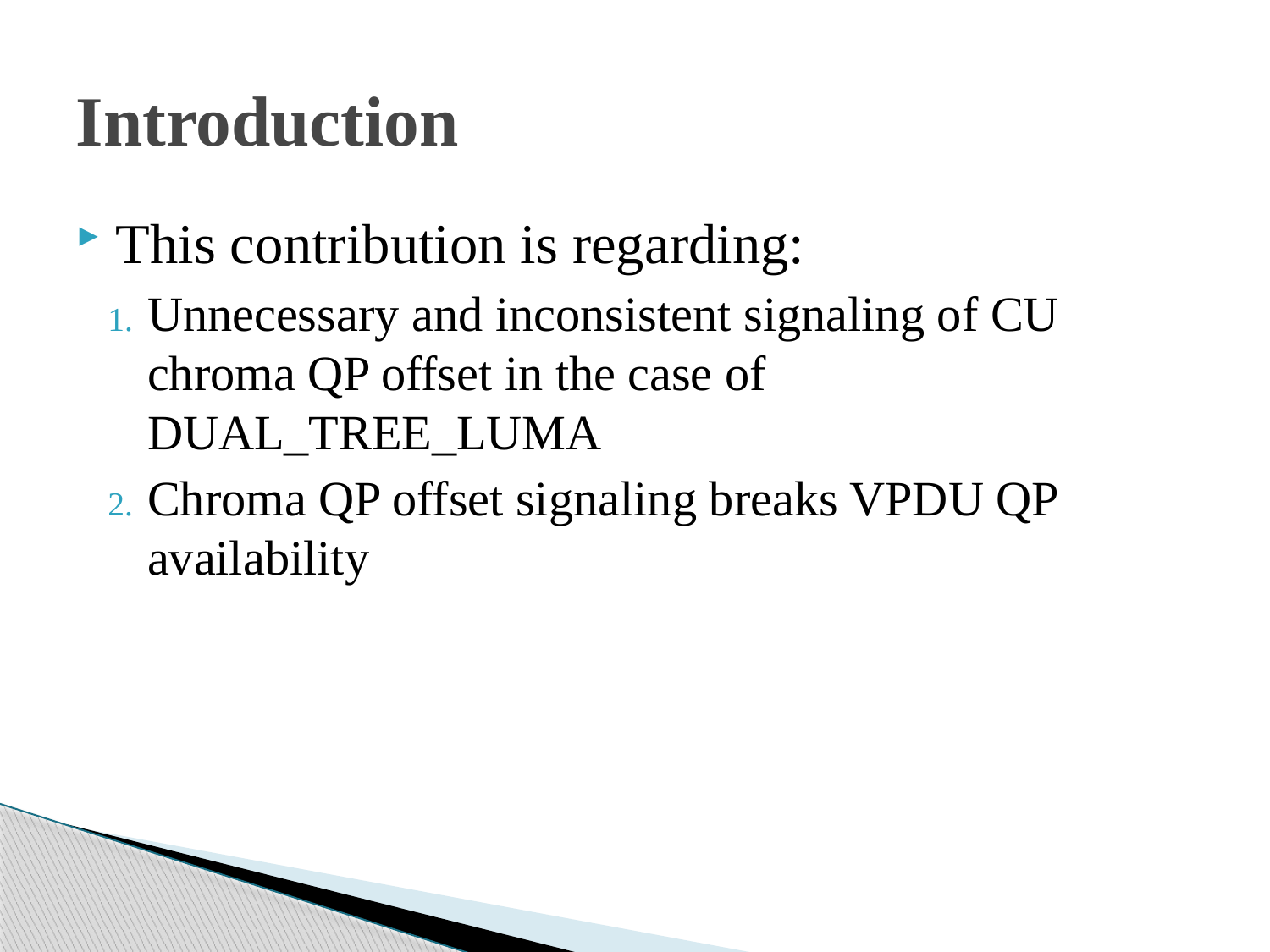

# Introduction
This contribution is regarding:
Unnecessary and inconsistent signaling of CU chroma QP offset in the case of DUAL_TREE_LUMA
Chroma QP offset signaling breaks VPDU QP availability